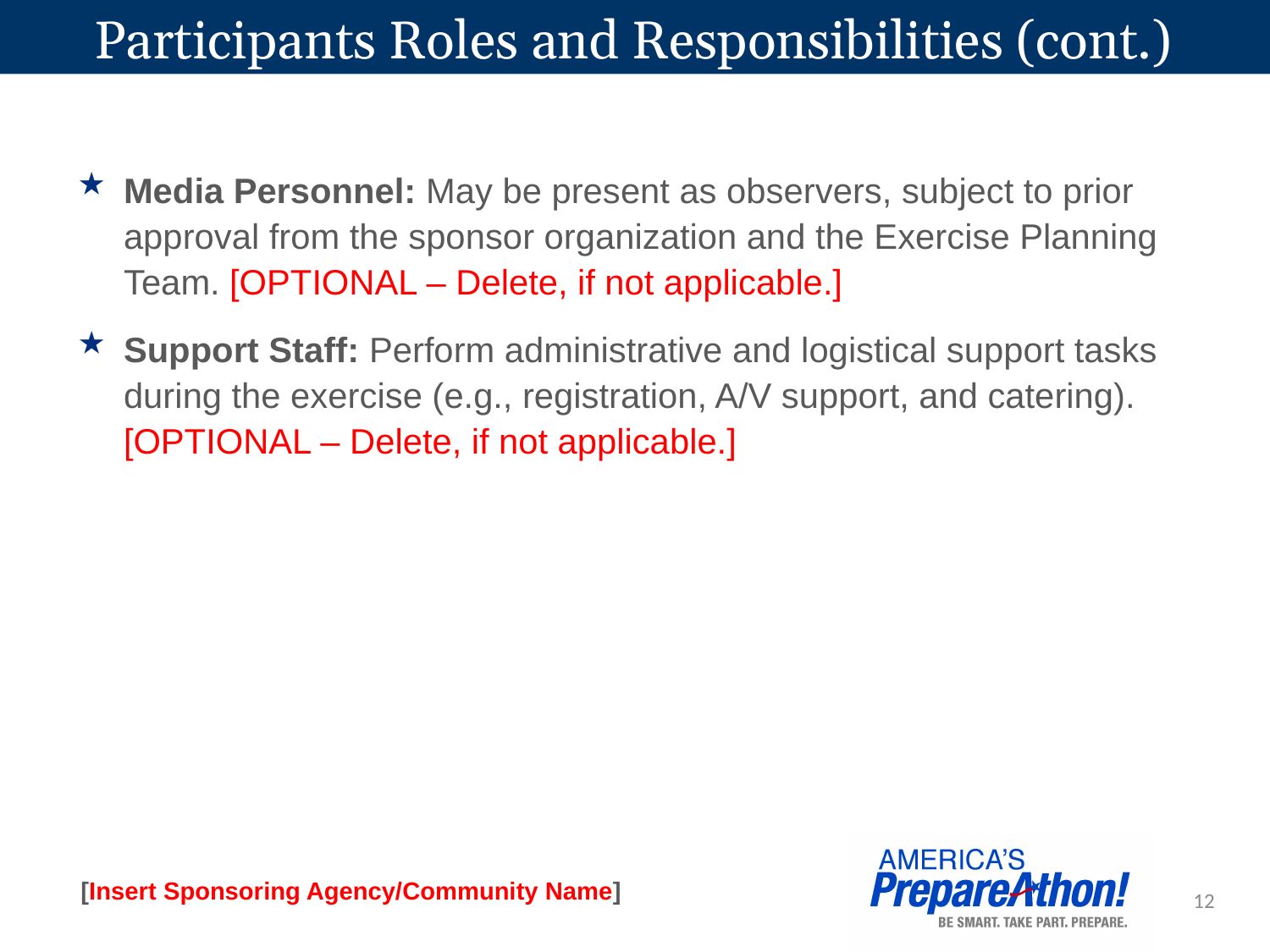

# Participants Roles and Responsibilities (cont.)
Media Personnel: May be present as observers, subject to prior approval from the sponsor organization and the Exercise Planning Team. [OPTIONAL – Delete, if not applicable.]
Support Staff: Perform administrative and logistical support tasks during the exercise (e.g., registration, A/V support, and catering). [OPTIONAL – Delete, if not applicable.]

12